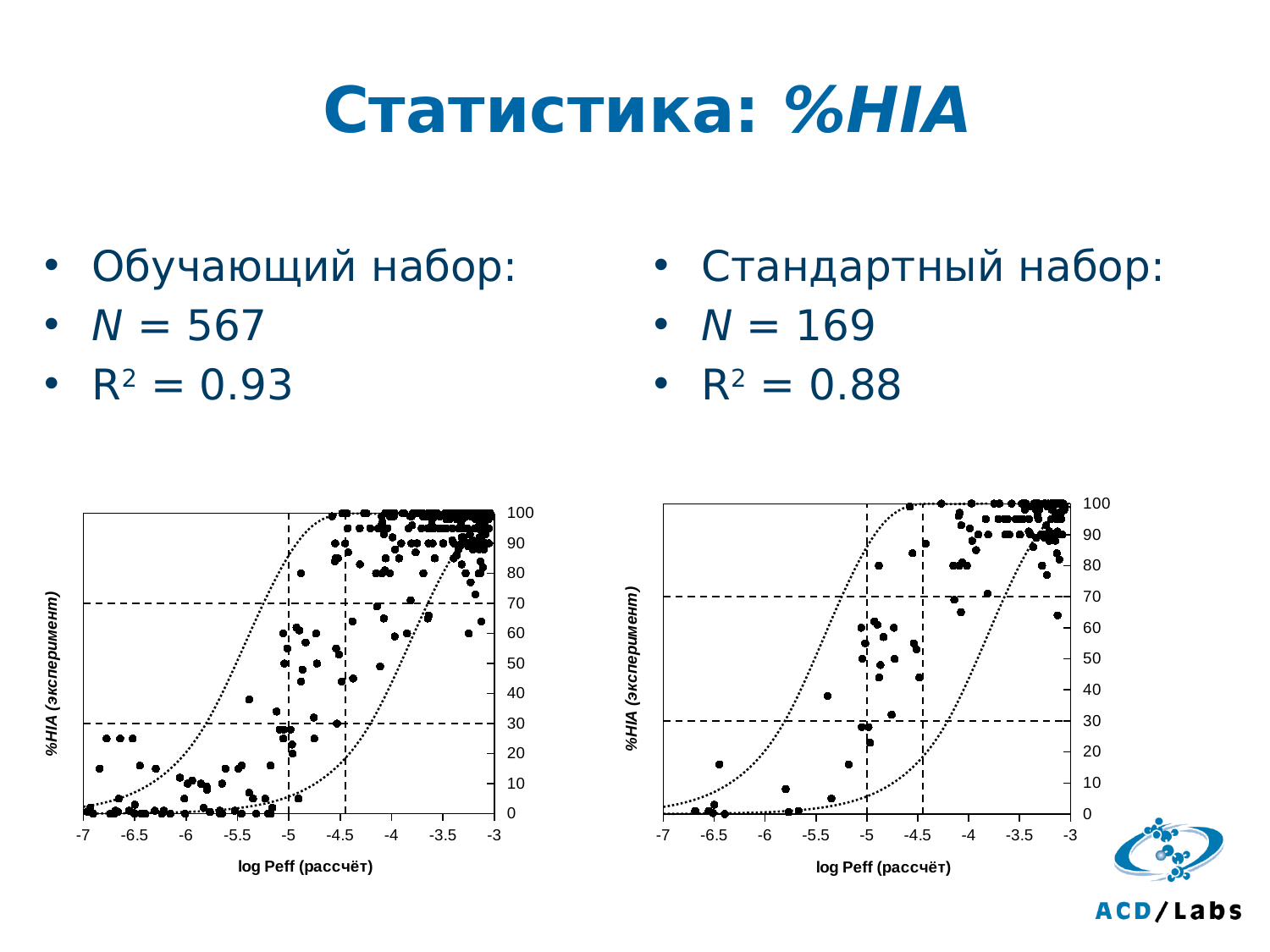

# Статистика: %HIA
Обучающий набор:
N = 567
R2 = 0.93
Стандартный набор:
N = 169
R2 = 0.88

### Chart

| Category |  |  |  |  |  |  |  |  |
|---|---|---|---|---|---|---|---|---|

### Chart

| Category |  |  |  |  |  |  |  |  |
|---|---|---|---|---|---|---|---|---|